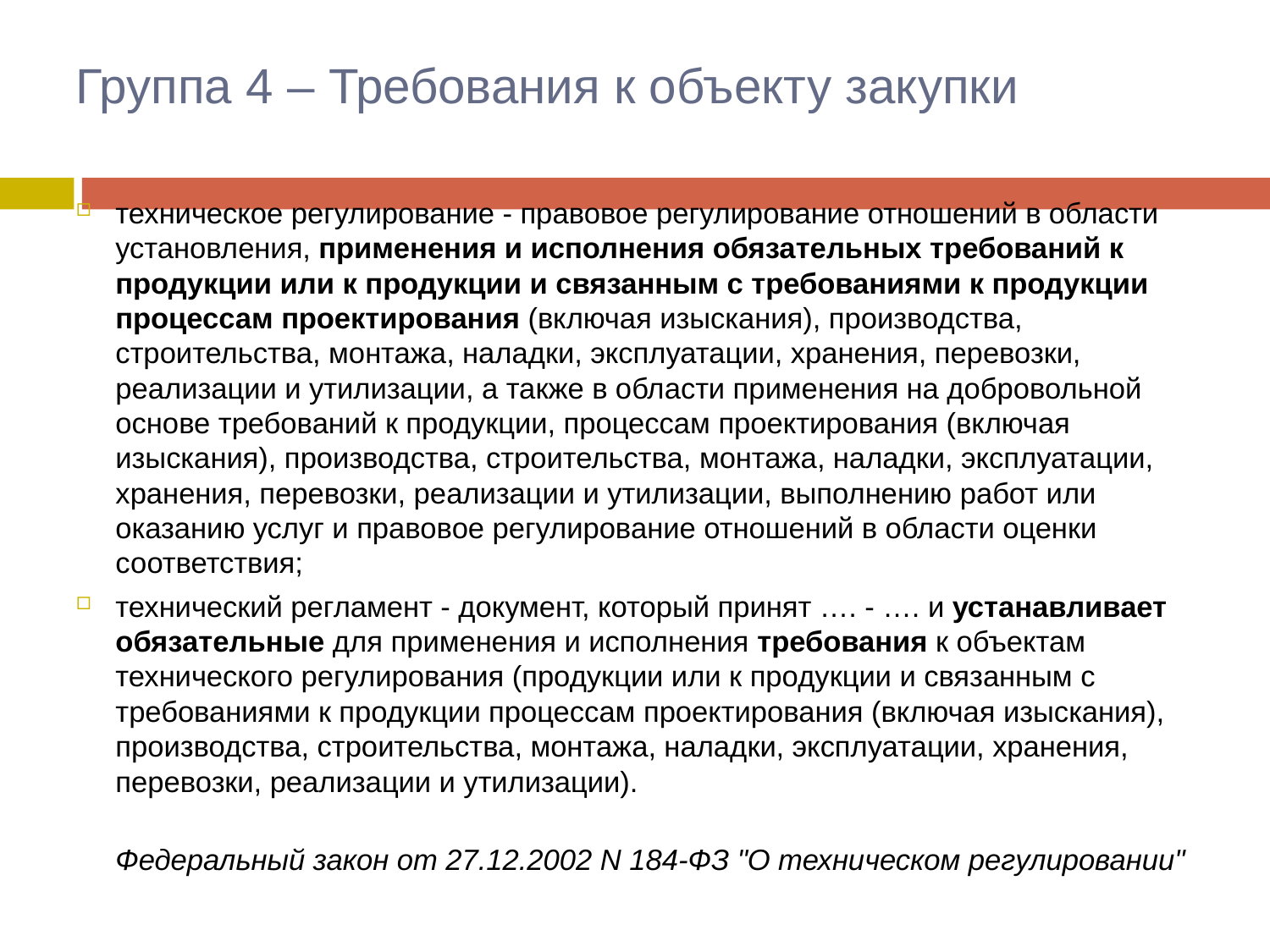

# Группа 4 – Требования к объекту закупки

техническое регулирование - правовое регулирование отношений в области установления, применения и исполнения обязательных требований к продукции или к продукции и связанным с требованиями к продукции процессам проектирования (включая изыскания), производства, строительства, монтажа, наладки, эксплуатации, хранения, перевозки, реализации и утилизации, а также в области применения на добровольной основе требований к продукции, процессам проектирования (включая изыскания), производства, строительства, монтажа, наладки, эксплуатации, хранения, перевозки, реализации и утилизации, выполнению работ или оказанию услуг и правовое регулирование отношений в области оценки соответствия;
технический регламент - документ, который принят …. - …. и устанавливает обязательные для применения и исполнения требования к объектам технического регулирования (продукции или к продукции и связанным с требованиями к продукции процессам проектирования (включая изыскания), производства, строительства, монтажа, наладки, эксплуатации, хранения, перевозки, реализации и утилизации).
Федеральный закон от 27.12.2002 N 184-ФЗ "О техническом регулировании"